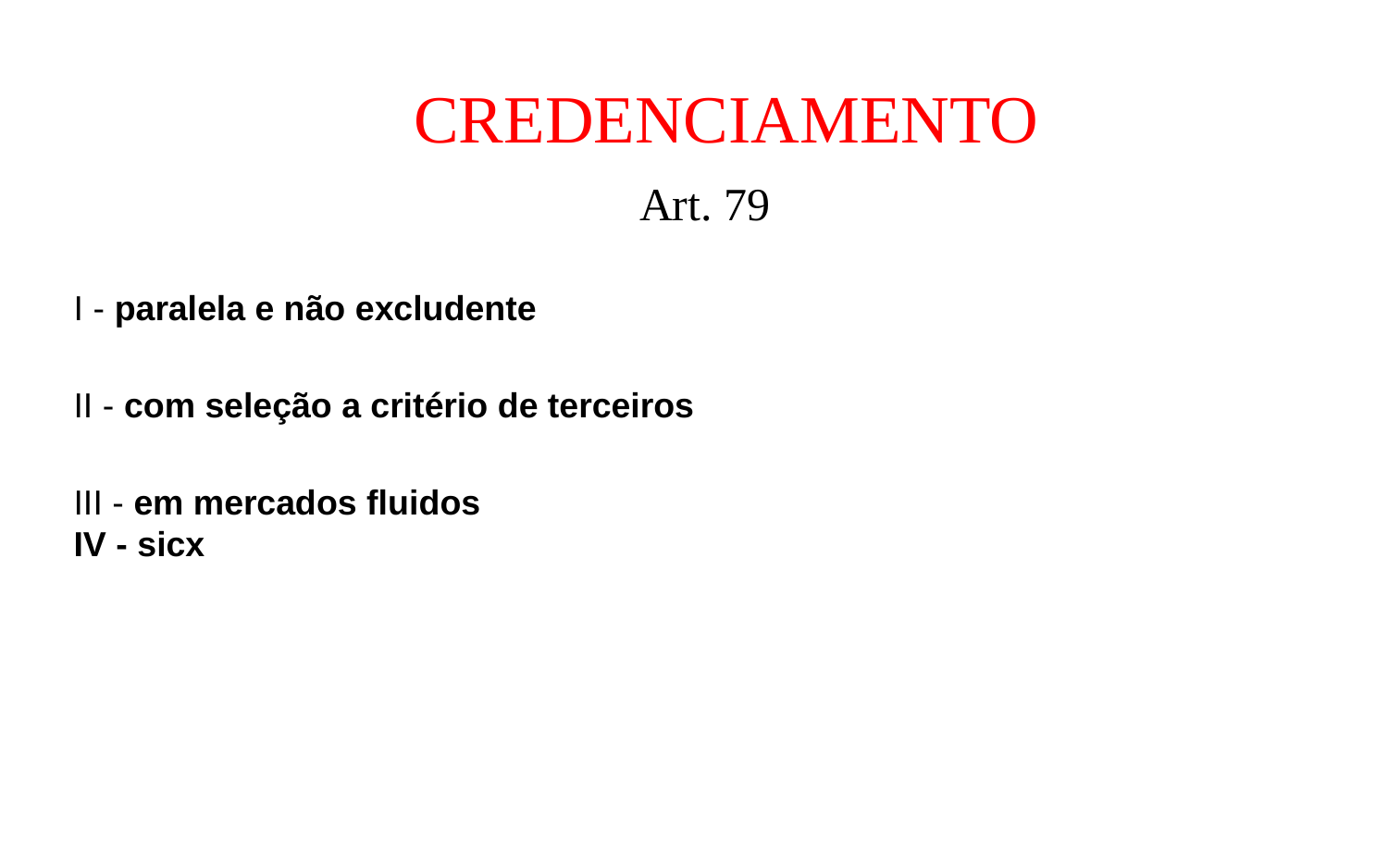

CREDENCIAMENTO
Art. 79

I - paralela e não excludente

II - com seleção a critério de terceiros

III - em mercados fluidos
IV - sicx